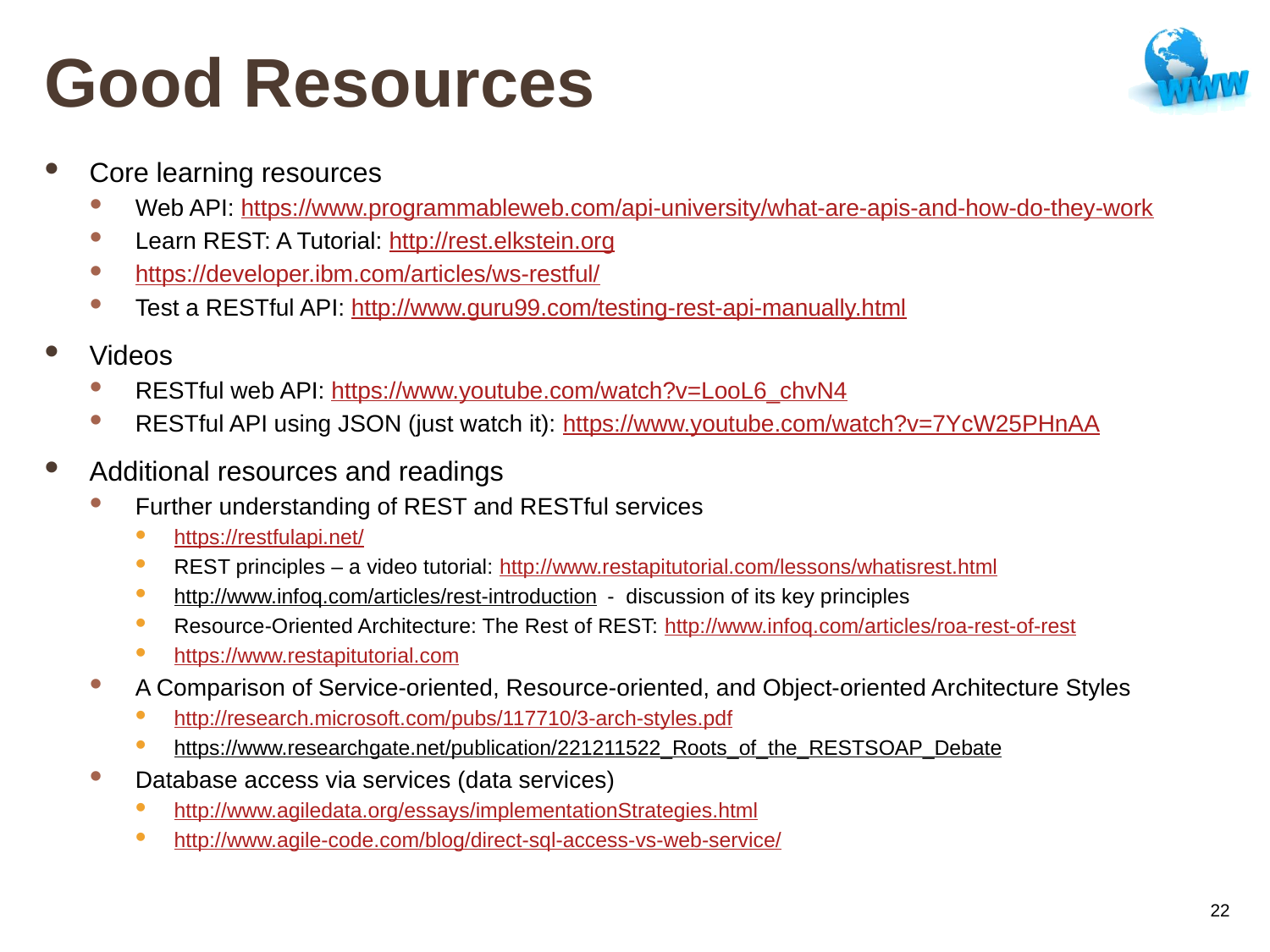

# Good Resources
Core learning resources
Web API: https://www.programmableweb.com/api-university/what-are-apis-and-how-do-they-work
Learn REST: A Tutorial: http://rest.elkstein.org
https://developer.ibm.com/articles/ws-restful/
Test a RESTful API: http://www.guru99.com/testing-rest-api-manually.html
Videos
RESTful web API: https://www.youtube.com/watch?v=LooL6_chvN4
RESTful API using JSON (just watch it): https://www.youtube.com/watch?v=7YcW25PHnAA
Additional resources and readings
Further understanding of REST and RESTful services
https://restfulapi.net/
REST principles – a video tutorial: http://www.restapitutorial.com/lessons/whatisrest.html
http://www.infoq.com/articles/rest-introduction -  discussion of its key principles
Resource-Oriented Architecture: The Rest of REST: http://www.infoq.com/articles/roa-rest-of-rest
https://www.restapitutorial.com
A Comparison of Service-oriented, Resource-oriented, and Object-oriented Architecture Styles
http://research.microsoft.com/pubs/117710/3-arch-styles.pdf
https://www.researchgate.net/publication/221211522_Roots_of_the_RESTSOAP_Debate
Database access via services (data services)
http://www.agiledata.org/essays/implementationStrategies.html
http://www.agile-code.com/blog/direct-sql-access-vs-web-service/

22